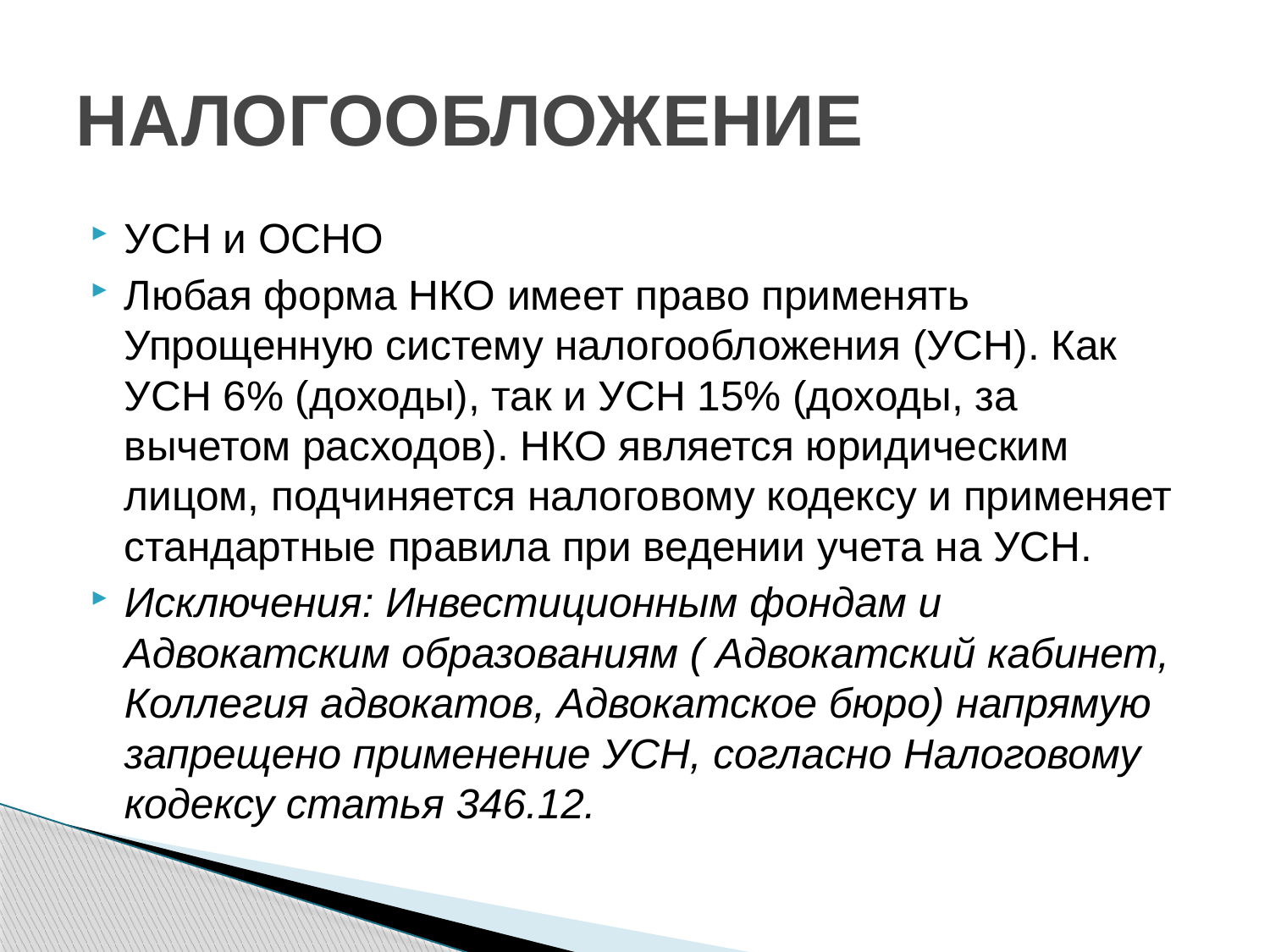

# НАЛОГООБЛОЖЕНИЕ
УСН и ОСНО
Любая форма НКО имеет право применять Упрощенную систему налогообложения (УСН). Как УСН 6% (доходы), так и УСН 15% (доходы, за вычетом расходов). НКО является юридическим лицом, подчиняется налоговому кодексу и применяет стандартные правила при ведении учета на УСН.
Исключения: Инвестиционным фондам и Адвокатским образованиям ( Адвокатский кабинет, Коллегия адвокатов, Адвокатское бюро) напрямую запрещено применение УСН, согласно Налоговому кодексу статья 346.12.